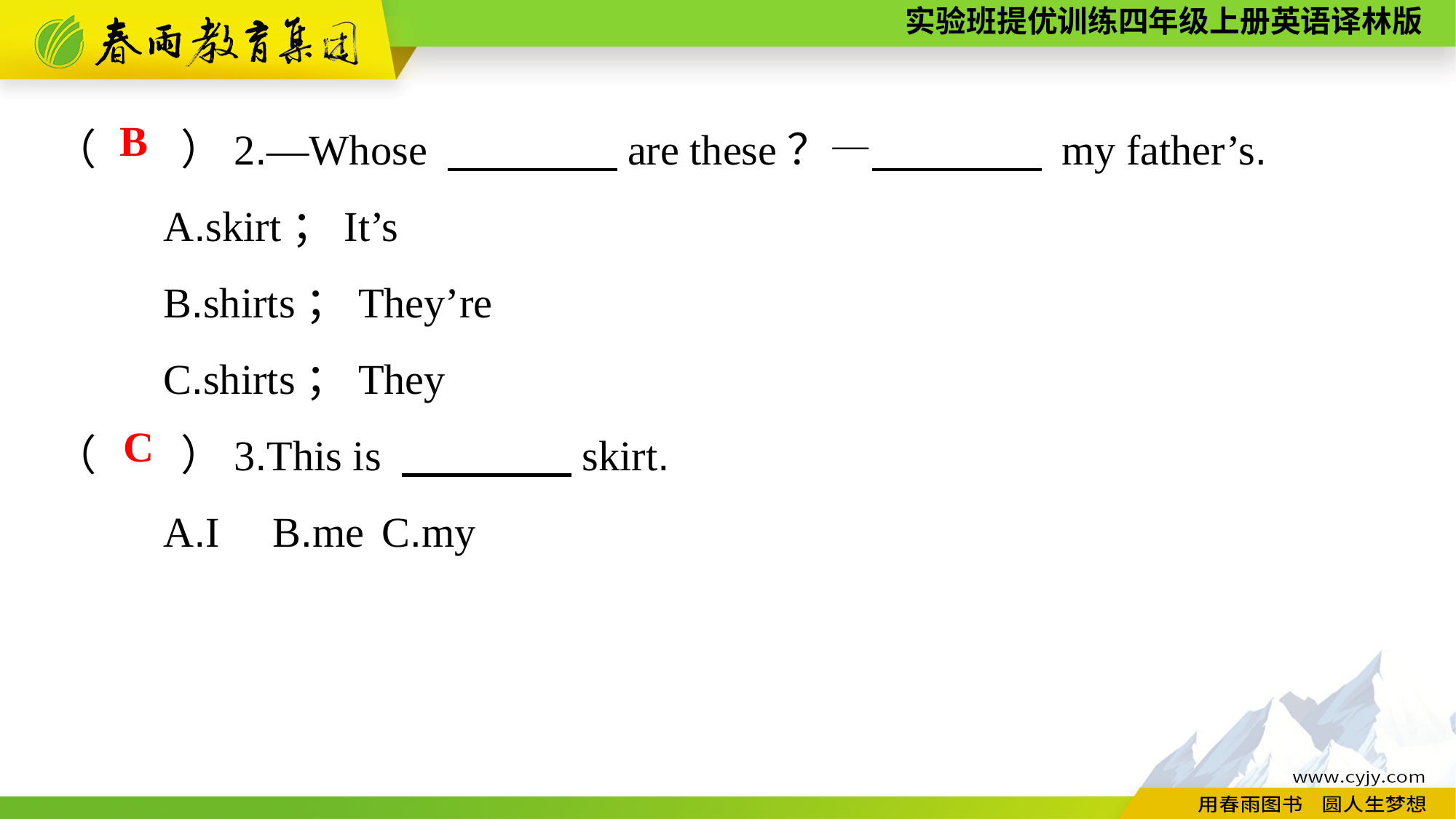

（　　）2.—Whose 　　　　are these？—　　　　 my father’s.
	A.skirt；It’s
	B.shirts；They’re
	C.shirts；They
（　　）3.This is 　　　　skirt.
	A.I	B.me	C.my
B
C